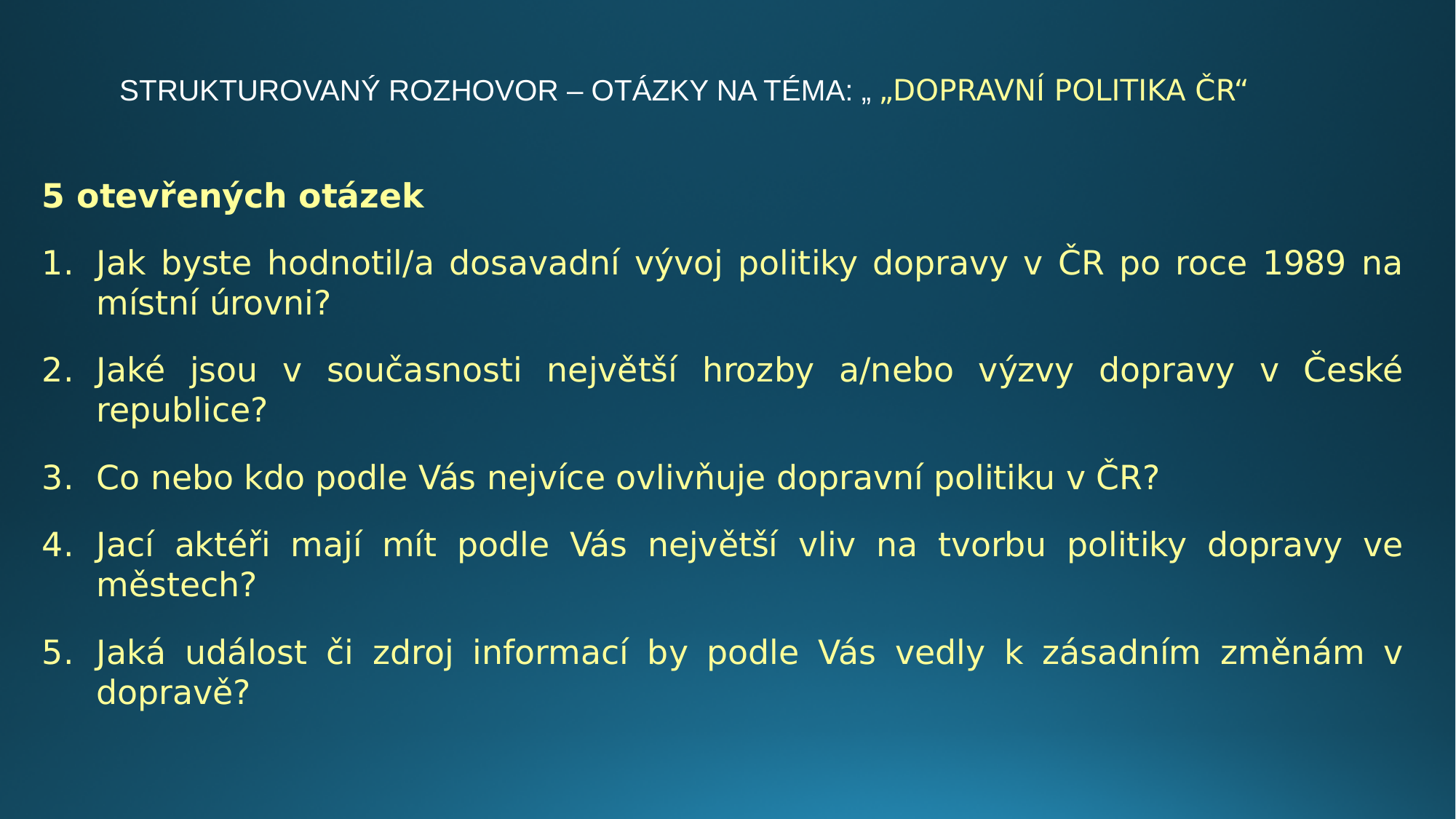

# STRUKTUROVANÝ ROZHOVOR – OTÁZKY NA TÉMA: „ „DOPRAVNÍ POLITIKA ČR“
5 otevřených otázek
Jak byste hodnotil/a dosavadní vývoj politiky dopravy v ČR po roce 1989 na místní úrovni?
Jaké jsou v současnosti největší hrozby a/nebo výzvy dopravy v České republice?
Co nebo kdo podle Vás nejvíce ovlivňuje dopravní politiku v ČR?
Jací aktéři mají mít podle Vás největší vliv na tvorbu politiky dopravy ve městech?
Jaká událost či zdroj informací by podle Vás vedly k zásadním změnám v dopravě?